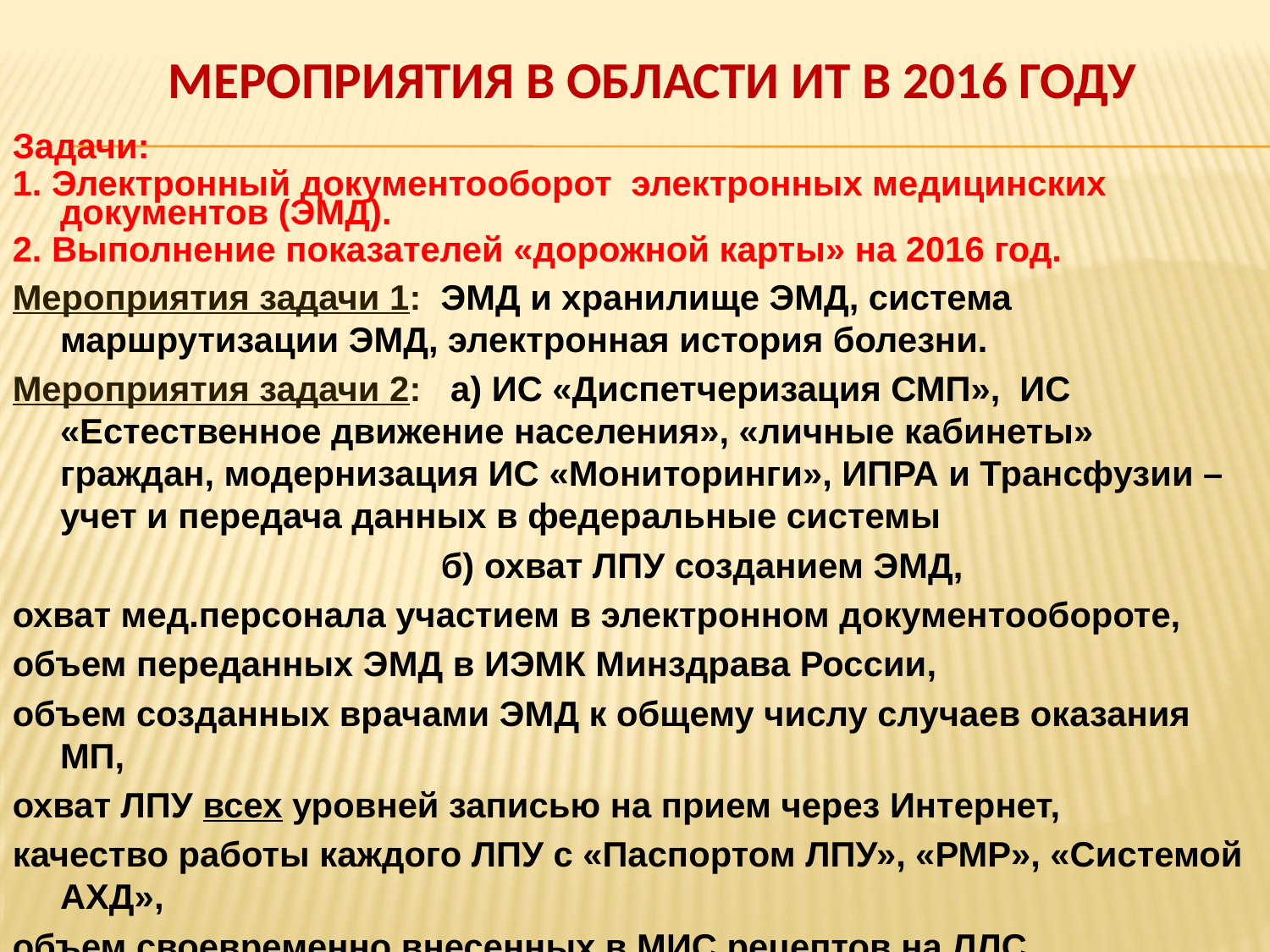

# Мероприятия в области ИТ в 2016 году
Задачи:
1. Электронный документооборот  электронных медицинских документов (ЭМД).
2. Выполнение показателей «дорожной карты» на 2016 год.
Мероприятия задачи 1:  ЭМД и хранилище ЭМД, система маршрутизации ЭМД, электронная история болезни.
Мероприятия задачи 2:   а) ИС «Диспетчеризация СМП»,  ИС «Естественное движение населения», «личные кабинеты» граждан, модернизация ИС «Мониторинги», ИПРА и Трансфузии –учет и передача данных в федеральные системы
                                            б) охват ЛПУ созданием ЭМД,
охват мед.персонала участием в электронном документообороте,
объем переданных ЭМД в ИЭМК Минздрава России,
объем созданных врачами ЭМД к общему числу случаев оказания МП,
охват ЛПУ всех уровней записью на прием через Интернет,
качество работы каждого ЛПУ с «Паспортом ЛПУ», «РМР», «Системой АХД»,
объем своевременно внесенных в МИС рецептов на ЛЛС,
охват отделений СМП системой диспетчеризации